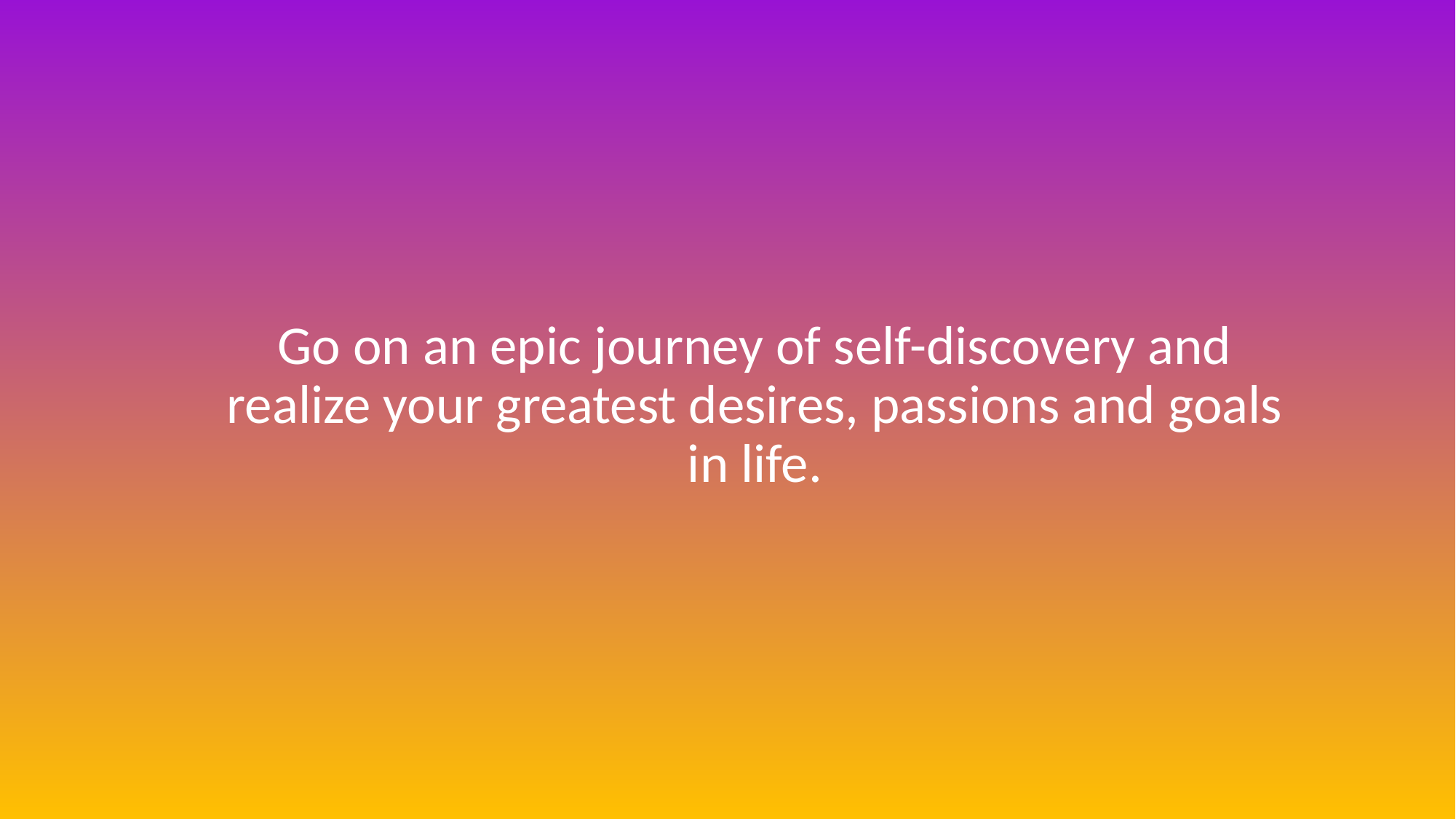

# Go on an epic journey of self-discovery and realize your greatest desires, passions and goals in life.